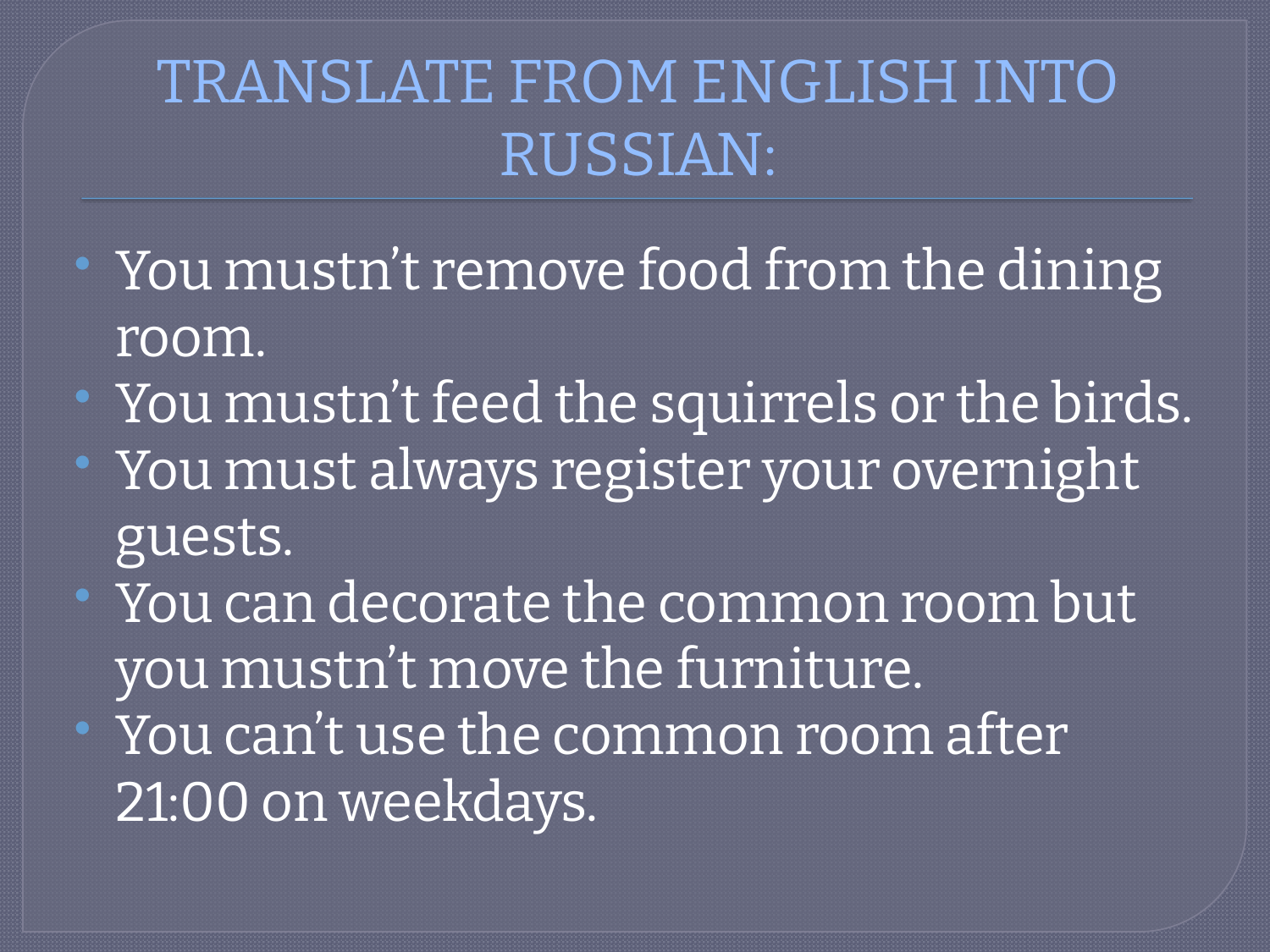

# TRANSLATE FROM ENGLISH INTO RUSSIAN:
You mustn’t remove food from the dining room.
You mustn’t feed the squirrels or the birds.
You must always register your overnight guests.
You can decorate the common room but you mustn’t move the furniture.
You can’t use the common room after 21:00 on weekdays.